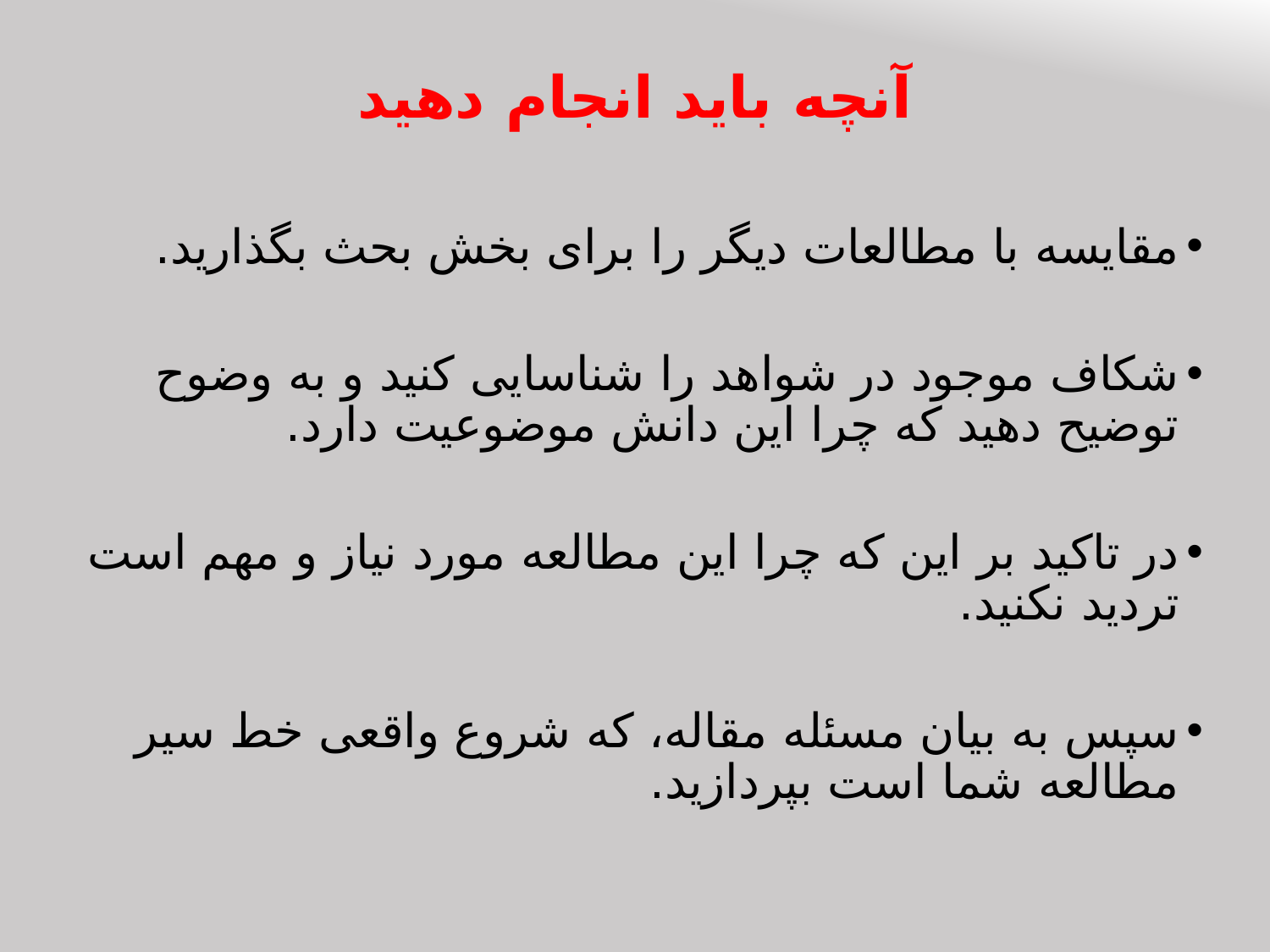

# آنچه باید انجام دهید
مقایسه با مطالعات دیگر را برای بخش بحث بگذارید.

شکاف موجود در شواهد را شناسایی کنید و به وضوح توضیح دهید که چرا این دانش موضوعیت دارد.

در تاکید بر این که چرا این مطالعه مورد نیاز و مهم است تردید نکنید.

سپس به بیان مسئله مقاله، که شروع واقعی خط سیر مطالعه شما است بپردازید.